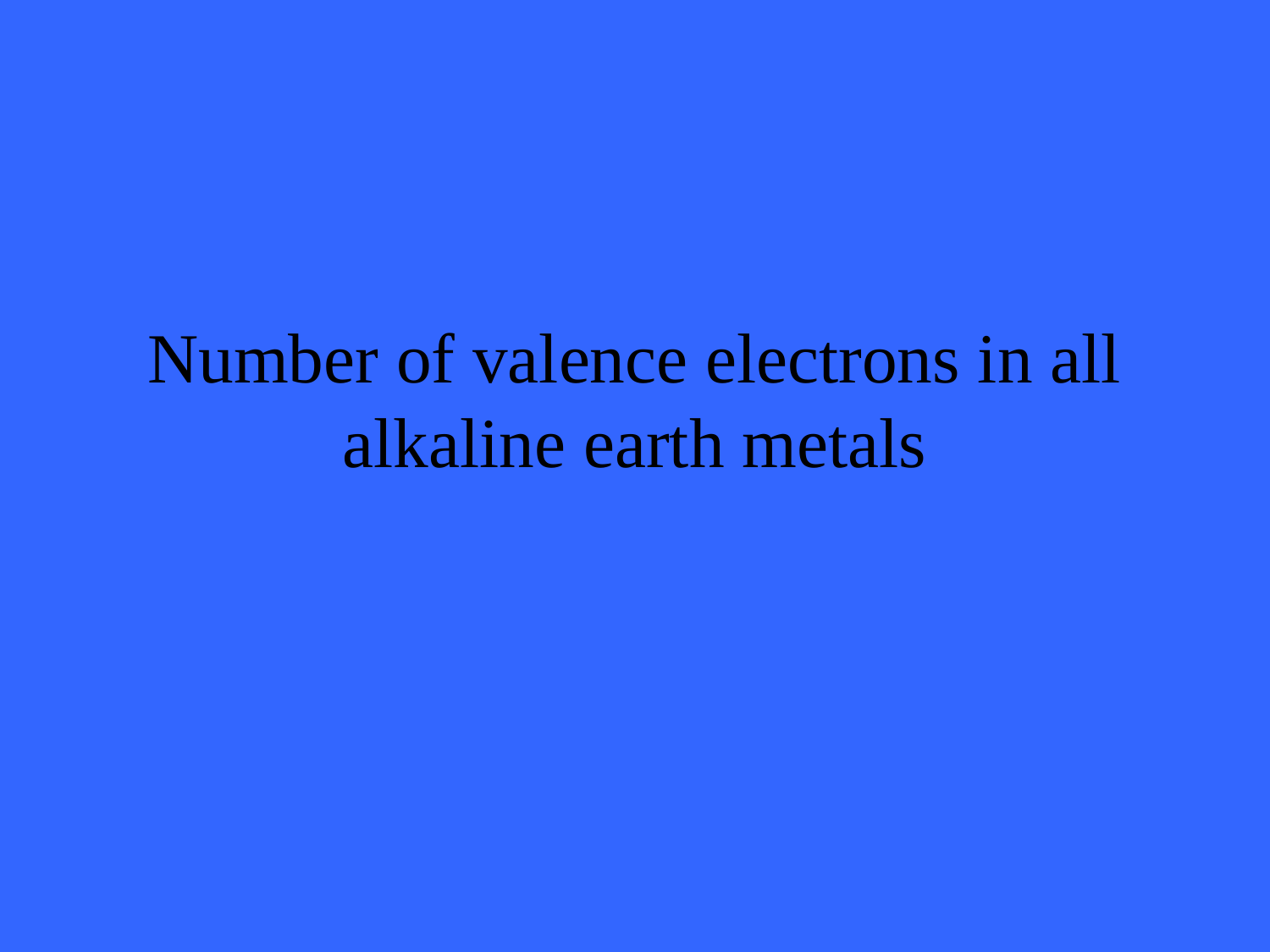

# Number of valence electrons in all alkaline earth metals